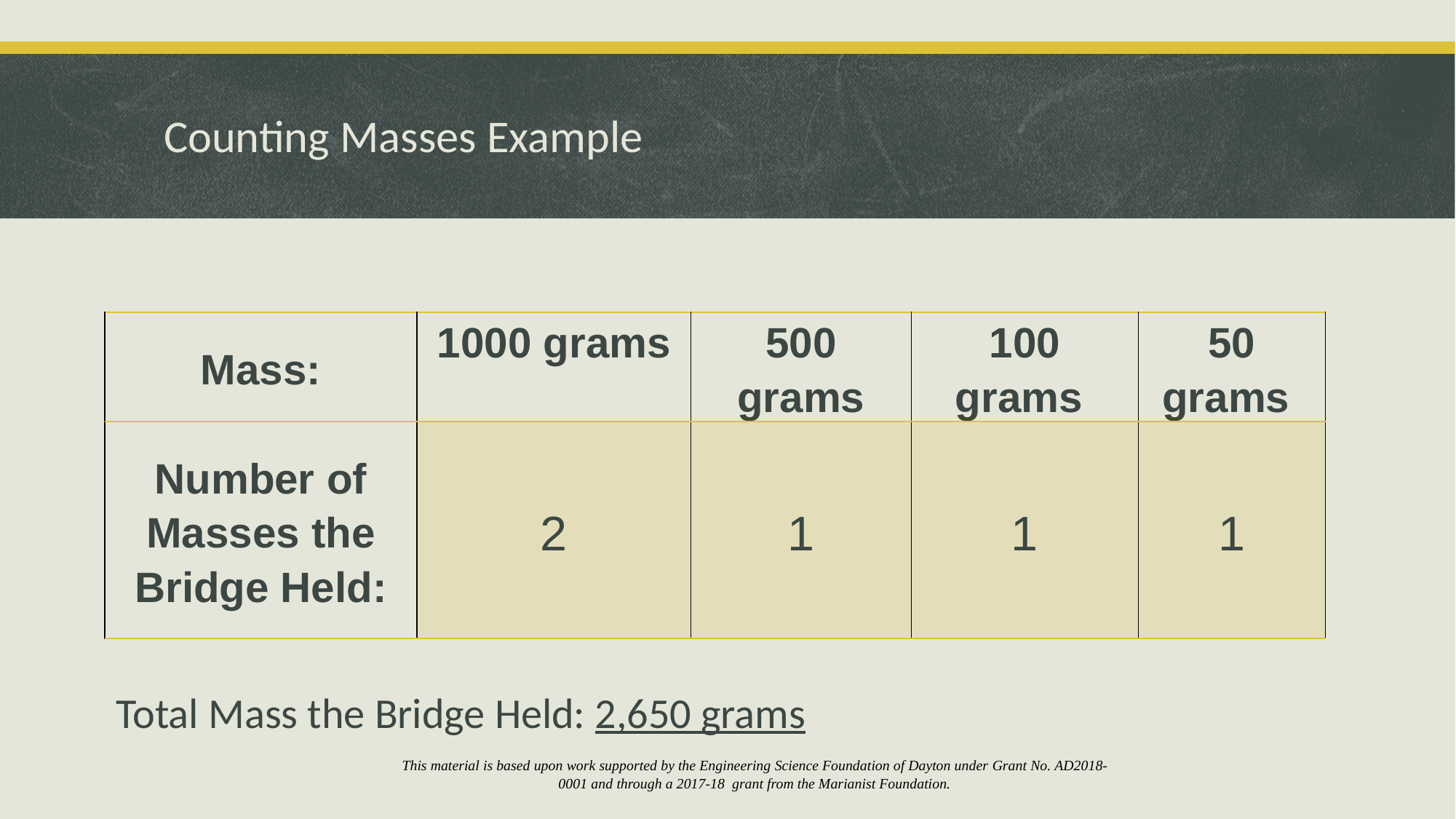

# Counting Masses Example
| Mass: | 1000 grams | 500 grams | 100 grams | 50 grams |
| --- | --- | --- | --- | --- |
| Number of Masses the Bridge Held: | 2 | 1 | 1 | 1 |

Total Mass the Bridge Held: 2,650 grams